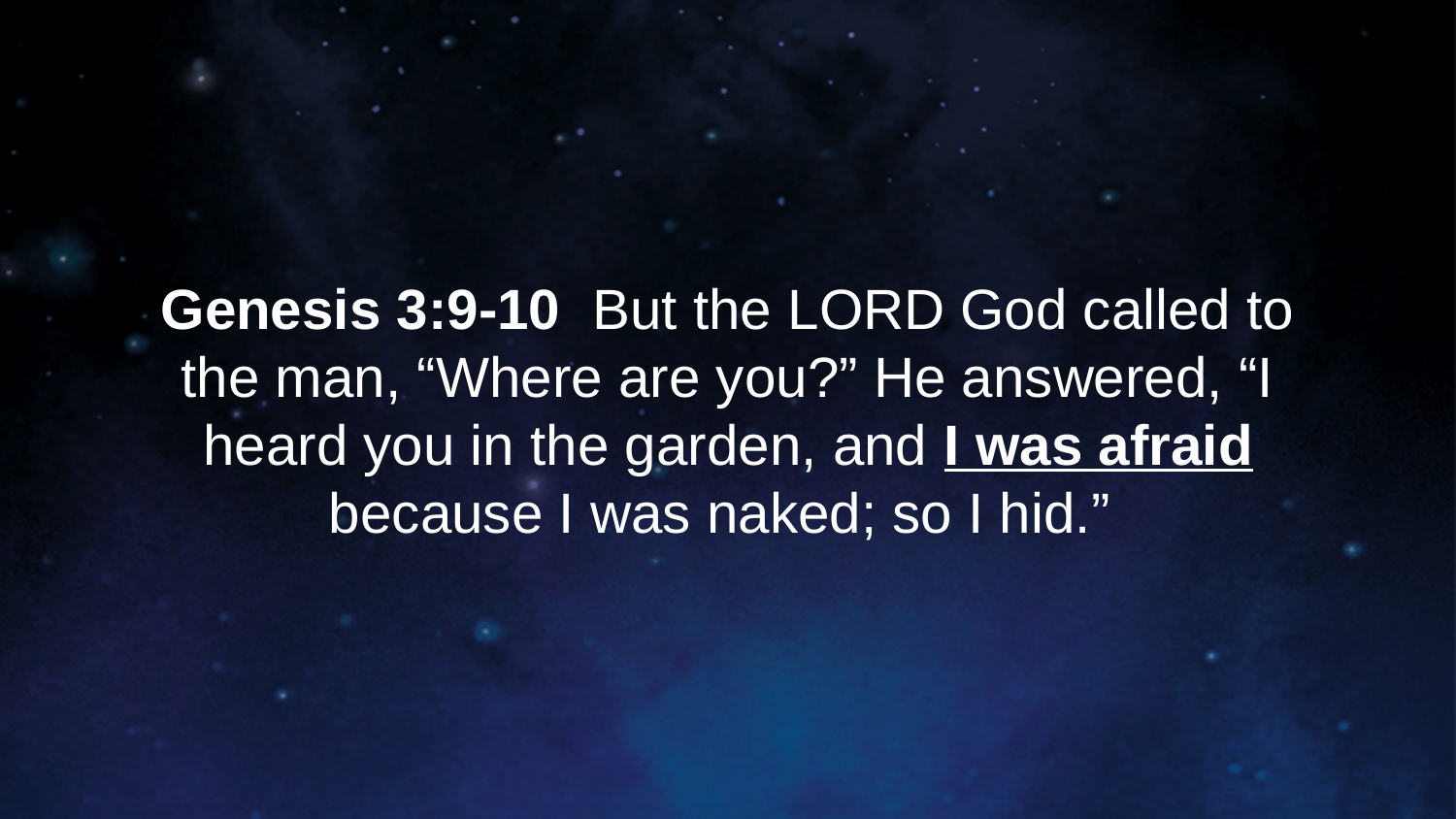

# Genesis 3:9-10  But the LORD God called to the man, “Where are you?” He answered, “I heard you in the garden, and I was afraid because I was naked; so I hid.”